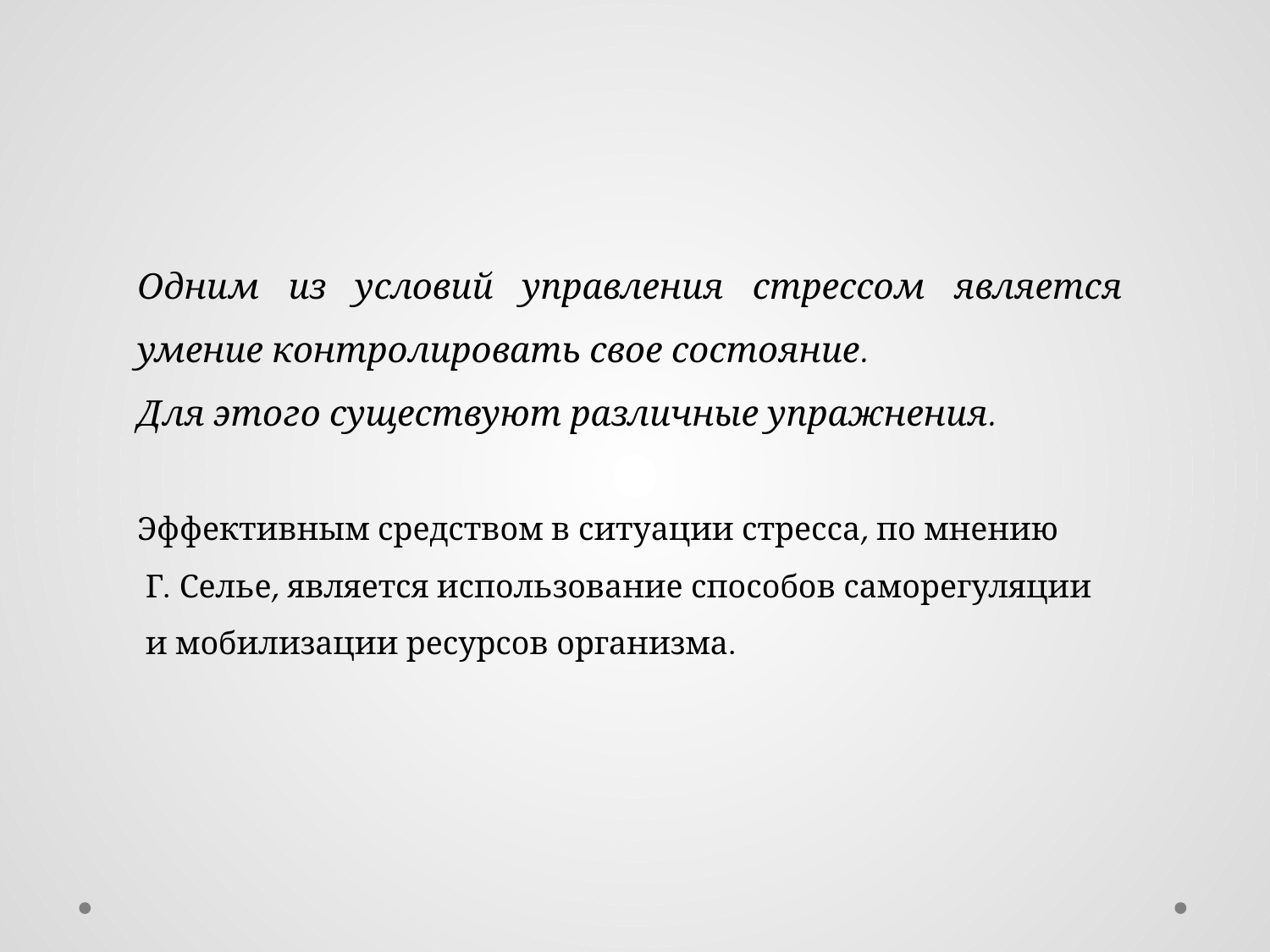

Одним из условий управления стрессом является умение контролировать свое состояние.
Для этого существуют различные упражнения.

Эффективным средством в ситуации стресса, по мнению
 Г. Селье, является использование способов саморегуляции
 и мобилизации ресурсов организма.